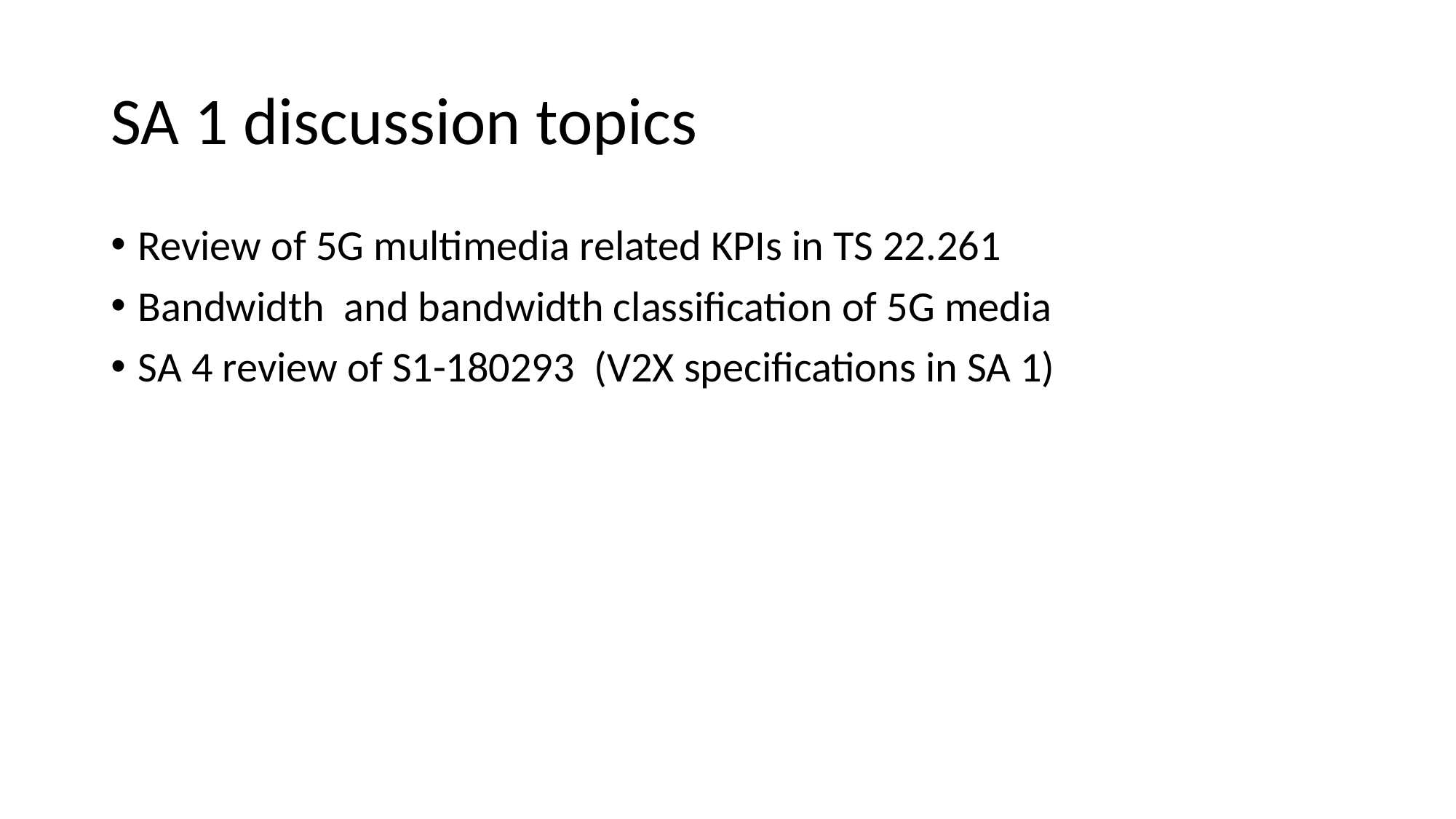

# SA 1 discussion topics
Review of 5G multimedia related KPIs in TS 22.261
Bandwidth  and bandwidth classification of 5G media
SA 4 review of S1-180293  (V2X specifications in SA 1)